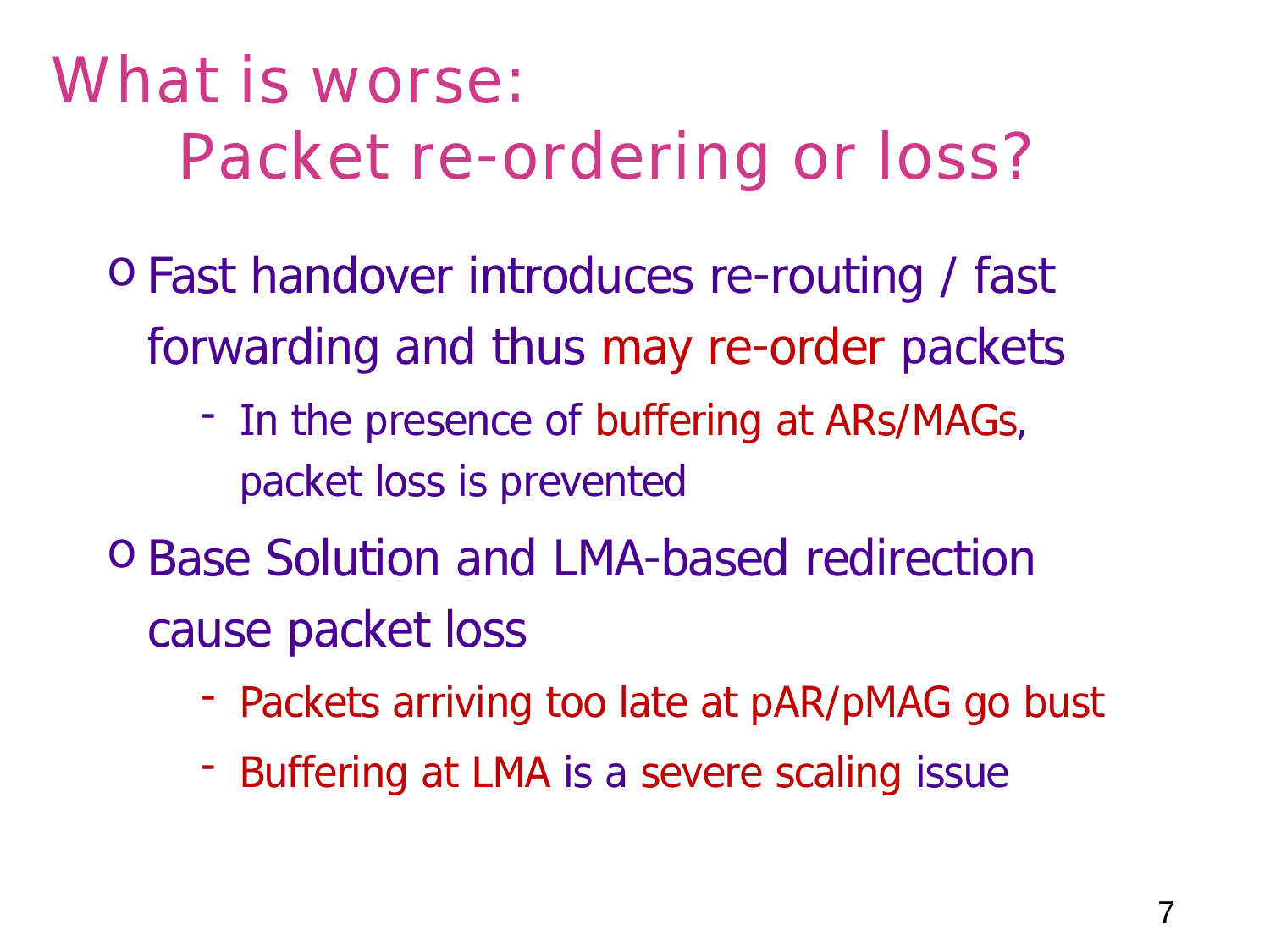

# What is worse: Packet re-ordering or loss?
Fast handover introduces re-routing / fast forwarding and thus may re-order packets
In the presence of buffering at ARs/MAGs, packet loss is prevented
Base Solution and LMA-based redirection cause packet loss
Packets arriving too late at pAR/pMAG go bust
Buffering at LMA is a severe scaling issue
7